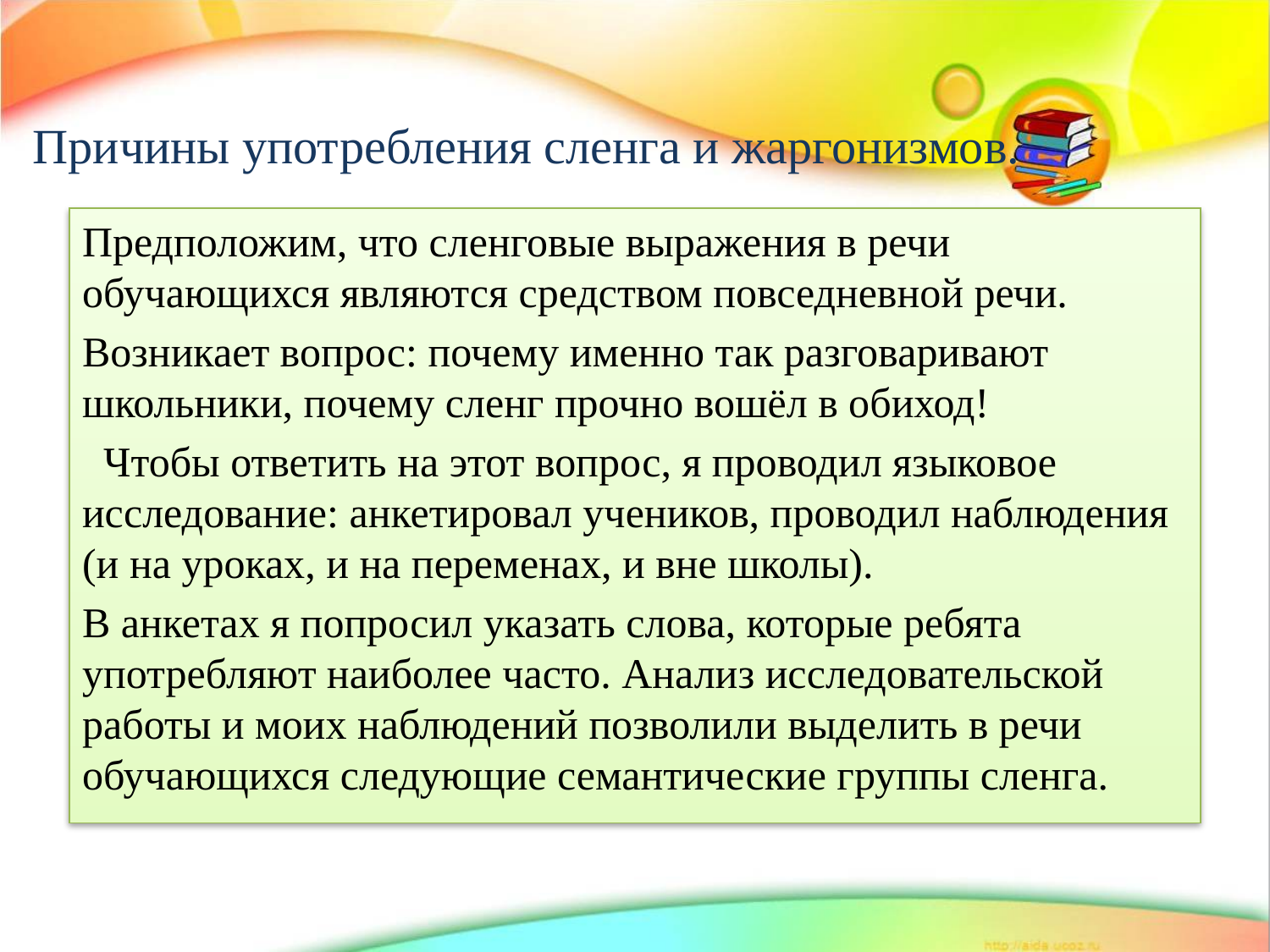

# Причины употребления сленга и жаргонизмов.
Предположим, что сленговые выражения в речи обучающихся являются средством повседневной речи.
Возникает вопрос: почему именно так разговаривают школьники, почему сленг прочно вошёл в обиход!
  Чтобы ответить на этот вопрос, я проводил языковое исследование: анкетировал учеников, проводил наблюдения (и на уроках, и на переменах, и вне школы).
В анкетах я попросил указать слова, которые ребята употребляют наиболее часто. Анализ исследовательской работы и моих наблюдений позволили выделить в речи обучающихся следующие семантические группы сленга.